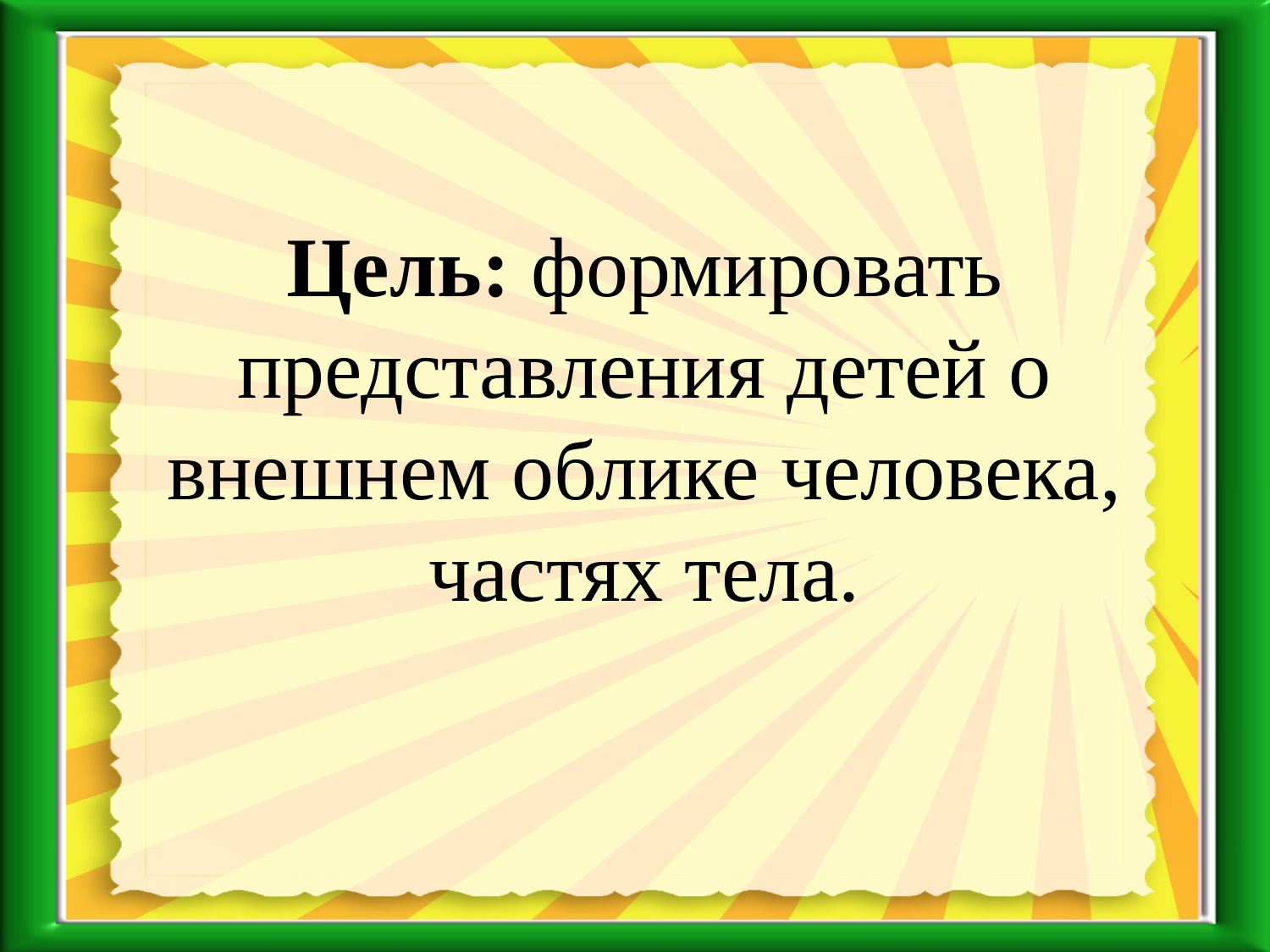

Цель: формировать представления детей о внешнем облике человека, частях тела.